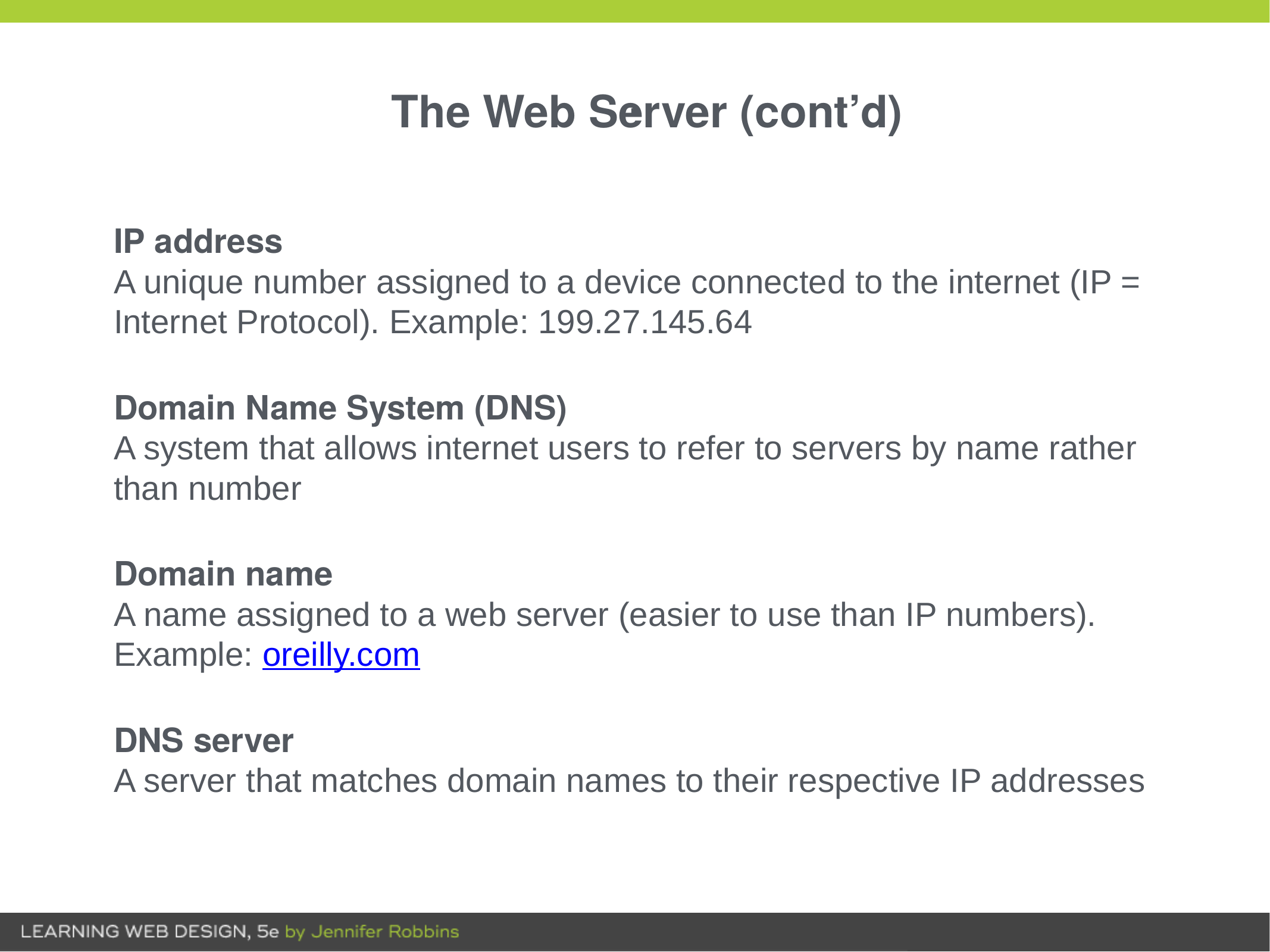

# .
The Web Server (cont’d)
IP address
A unique number assigned to a device connected to the internet (IP = Internet Protocol). Example: 199.27.145.64
Domain Name System (DNS)
A system that allows internet users to refer to servers by name rather than number
Domain name
A name assigned to a web server (easier to use than IP numbers). Example: oreilly.com
DNS server
A server that matches domain names to their respective IP addresses